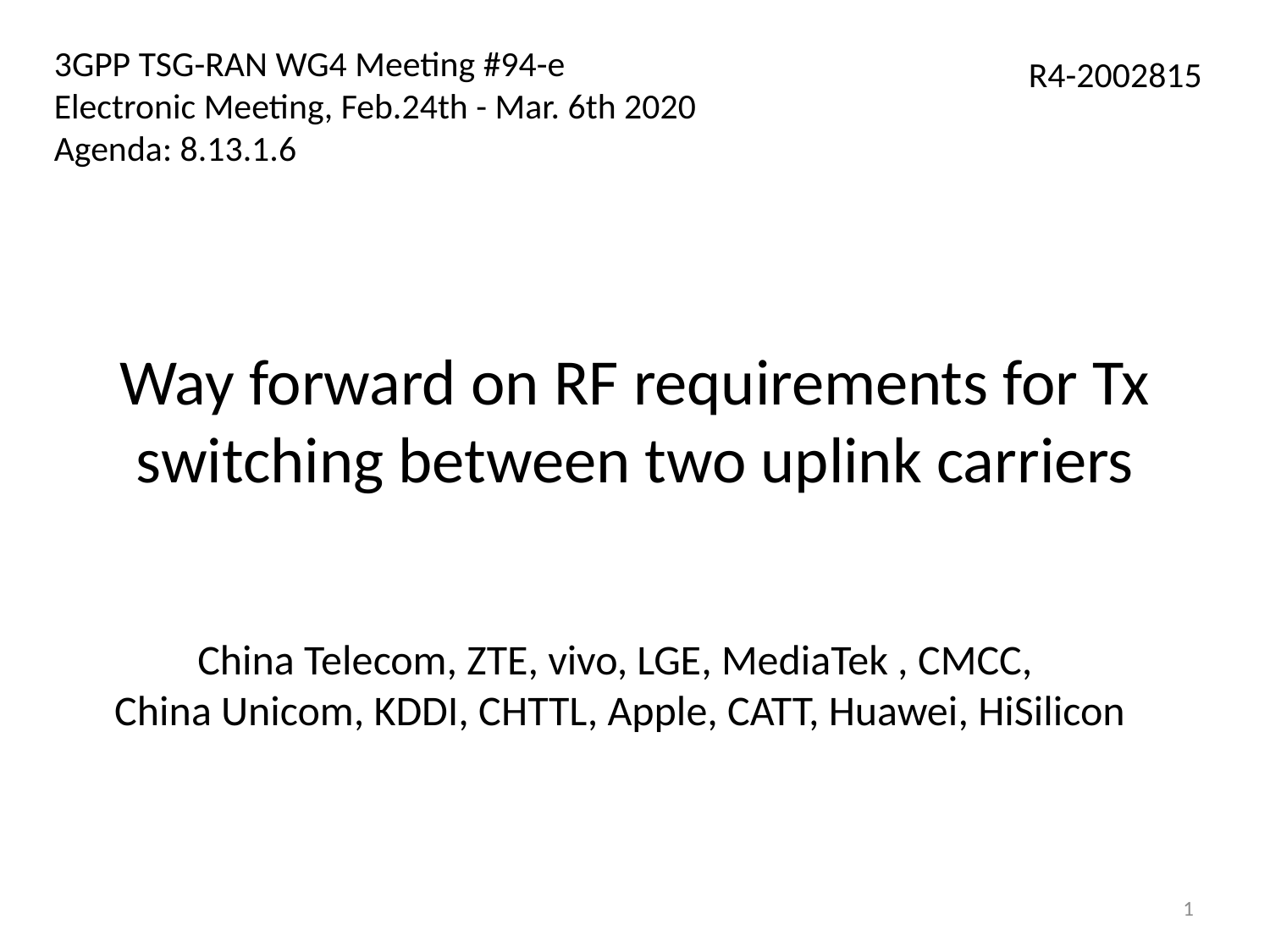

3GPP TSG-RAN WG4 Meeting #94-e
Electronic Meeting, Feb.24th - Mar. 6th 2020
Agenda: 8.13.1.6
R4-2002815
# Way forward on RF requirements for Tx switching between two uplink carriers
China Telecom, ZTE, vivo, LGE, MediaTek , CMCC,
China Unicom, KDDI, CHTTL, Apple, CATT, Huawei, HiSilicon
1